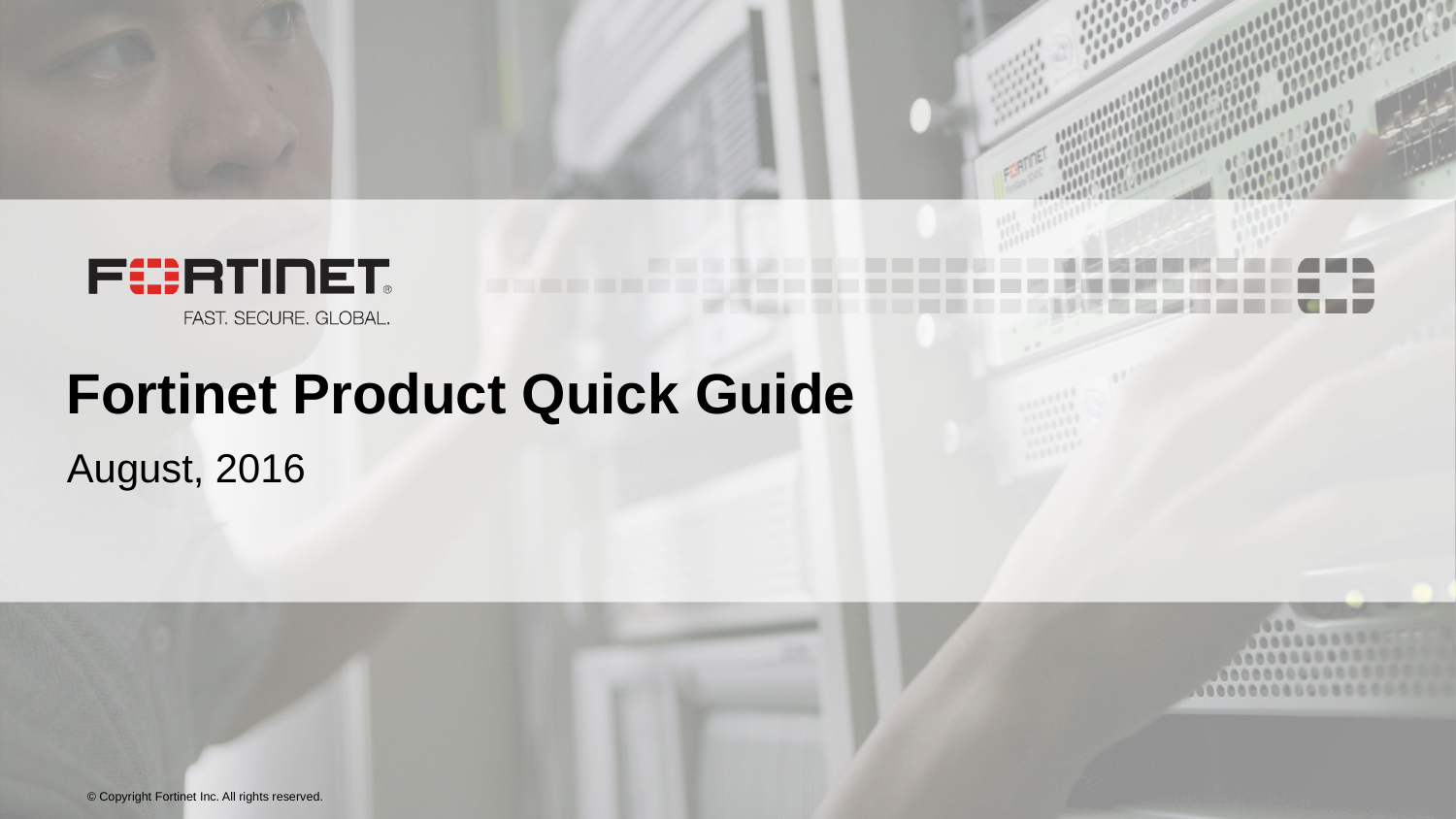

# Fortinet Product Quick Guide
August, 2016